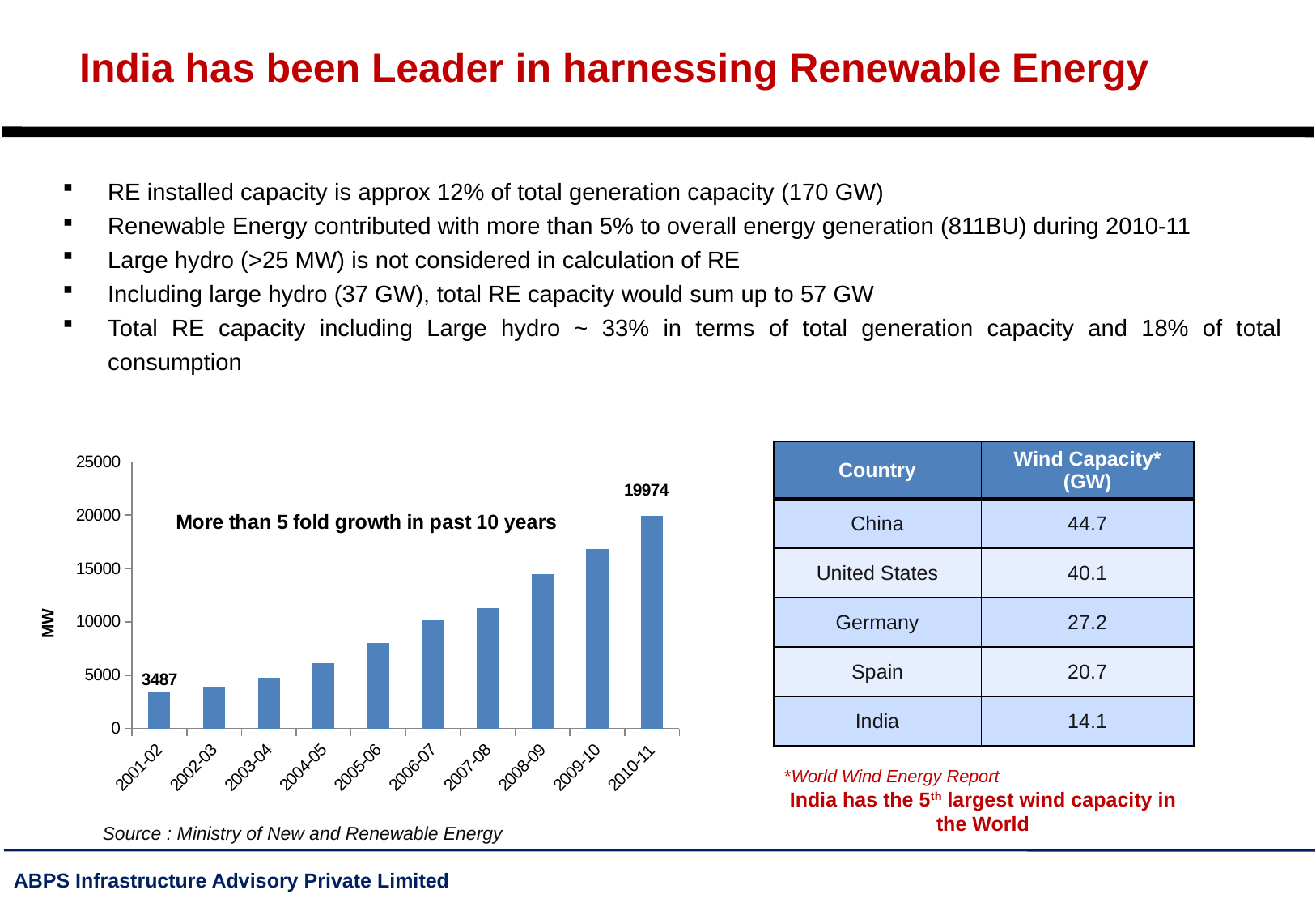

# India has been Leader in harnessing Renewable Energy
RE installed capacity is approx 12% of total generation capacity (170 GW)
Renewable Energy contributed with more than 5% to overall energy generation (811BU) during 2010-11
Large hydro (>25 MW) is not considered in calculation of RE
Including large hydro (37 GW), total RE capacity would sum up to 57 GW
Total RE capacity including Large hydro ~ 33% in terms of total generation capacity and 18% of total consumption

### Chart: More than 5 fold growth in past 10 years

| Category | Total |
|---|---|
| 2001-02 | 3486.9900000000002 |
| 2002-03 | 3912.38 |
| 2003-04 | 4746.120000000002 |
| 2004-05 | 6085.09 |
| 2005-06 | 8026.68 |
| 2006-07 | 10151.27 |
| 2007-08 | 11270.84 |
| 2008-09 | 14483.77 |
| 2009-10 | 16817.82 |
| 2010-11 | 19974.480000000003 |
| Country | Wind Capacity\* (GW) |
| --- | --- |
| China | 44.7 |
| United States | 40.1 |
| Germany | 27.2 |
| Spain | 20.7 |
| India | 14.1 |
*World Wind Energy Report
India has the 5th largest wind capacity in the World
Source : Ministry of New and Renewable Energy